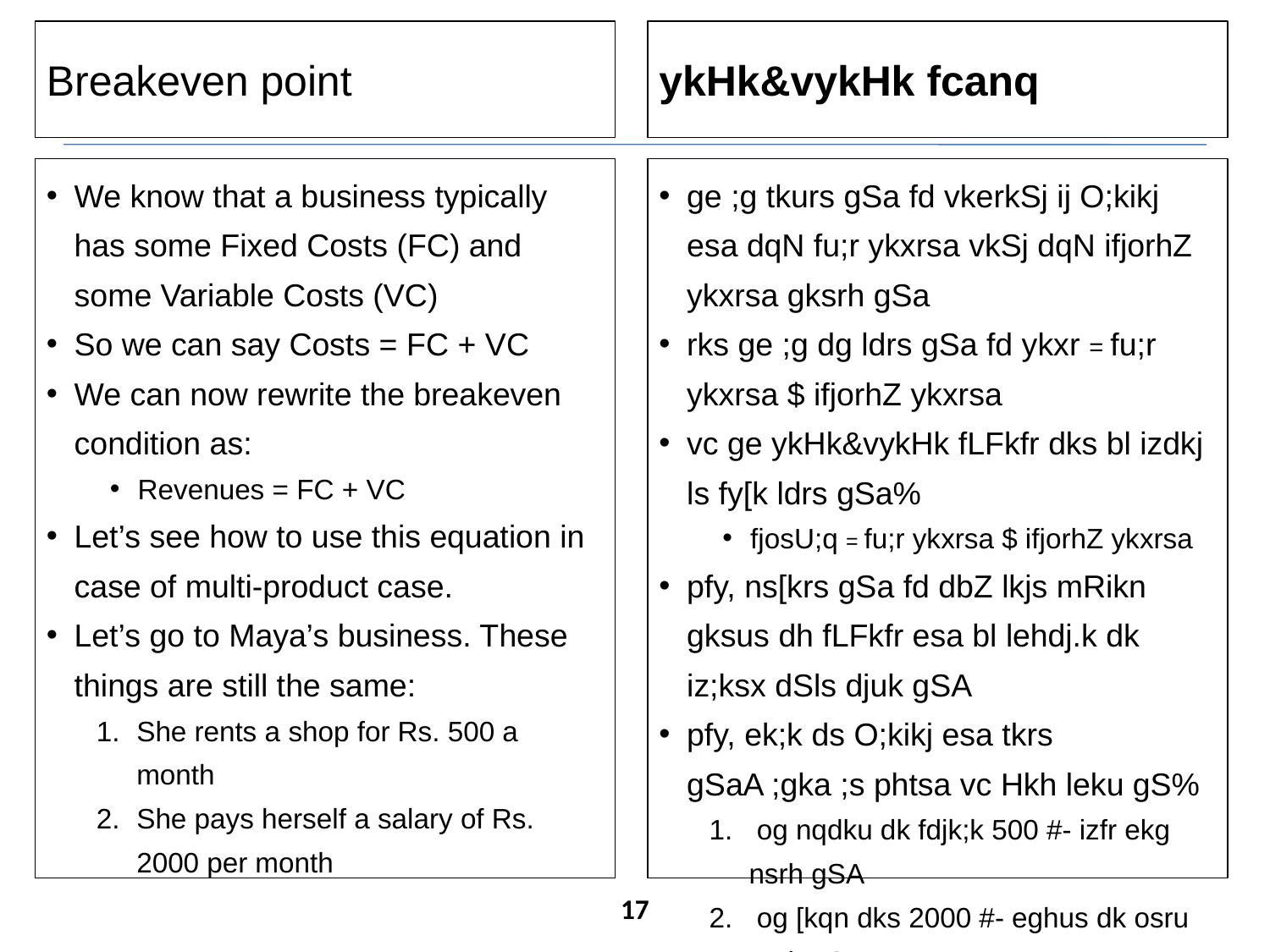

Breakeven point
ykHk&vykHk fcanq
We know that a business typically has some Fixed Costs (FC) and some Variable Costs (VC)
So we can say Costs = FC + VC
We can now rewrite the breakeven condition as:
Revenues = FC + VC
Let’s see how to use this equation in case of multi-product case.
Let’s go to Maya’s business. These things are still the same:
She rents a shop for Rs. 500 a month
She pays herself a salary of Rs. 2000 per month
ge ;g tkurs gSa fd vkerkSj ij O;kikj esa dqN fu;r ykxrsa vkSj dqN ifjorhZ ykxrsa gksrh gSa
rks ge ;g dg ldrs gSa fd ykxr = fu;r ykxrsa $ ifjorhZ ykxrsa
vc ge ykHk&vykHk fLFkfr dks bl izdkj ls fy[k ldrs gSa%
fjosU;q = fu;r ykxrsa $ ifjorhZ ykxrsa
pfy, ns[krs gSa fd dbZ lkjs mRikn gksus dh fLFkfr esa bl lehdj.k dk iz;ksx dSls djuk gSA
pfy, ek;k ds O;kikj esa tkrs gSaA ;gka ;s phtsa vc Hkh leku gS%
 og nqdku dk fdjk;k 500 #- izfr ekg nsrh gSA
 og [kqn dks 2000 #- eghus dk osru nsrh gSA
17